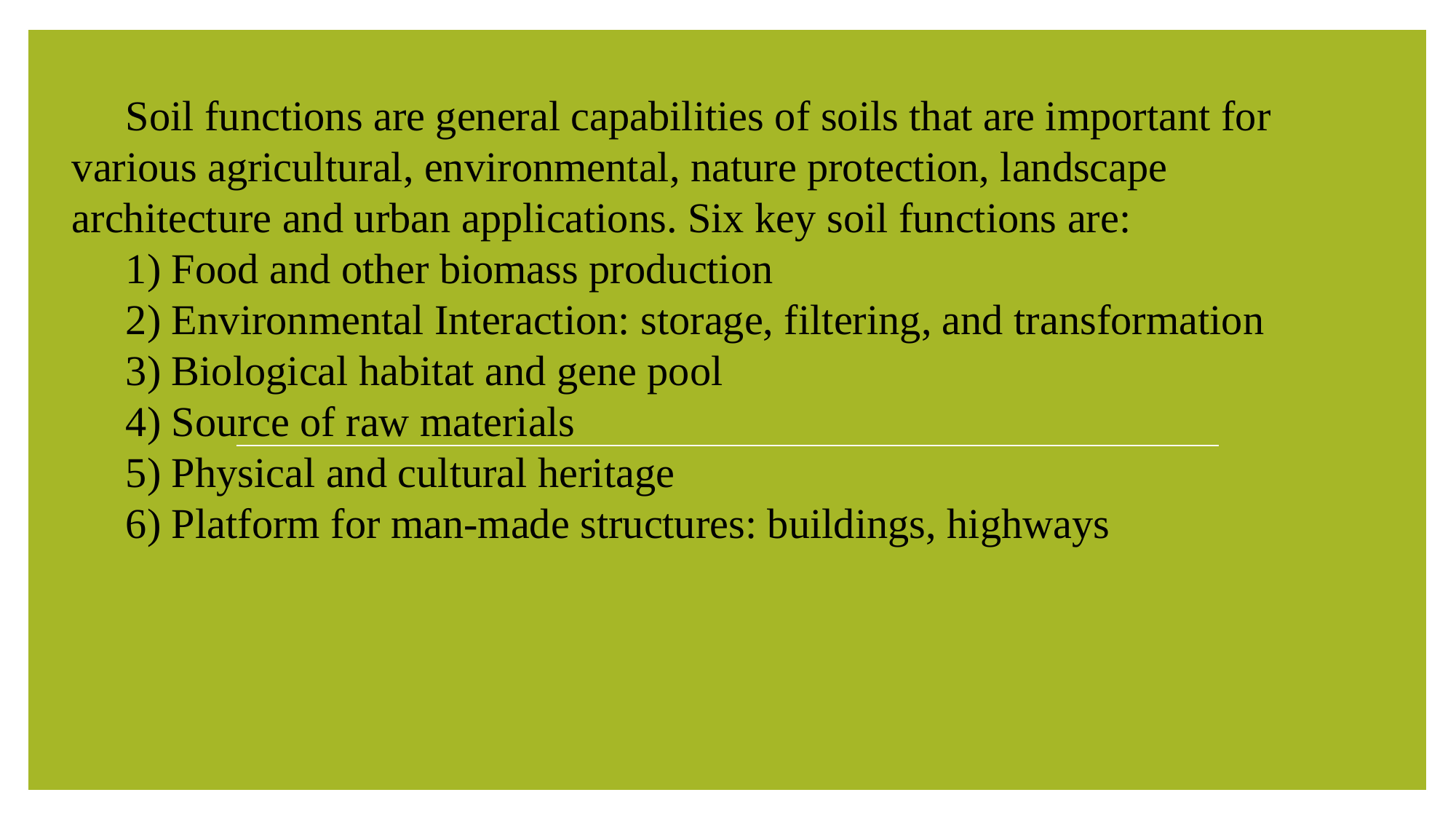

Soil functions are general capabilities of soils that are important for various agricultural, environmental, nature protection, landscape architecture and urban applications. Six key soil functions are:
1) Food and other biomass production
2) Environmental Interaction: storage, filtering, and transformation
3) Biological habitat and gene pool
4) Source of raw materials
5) Physical and cultural heritage
6) Platform for man-made structures: buildings, highways